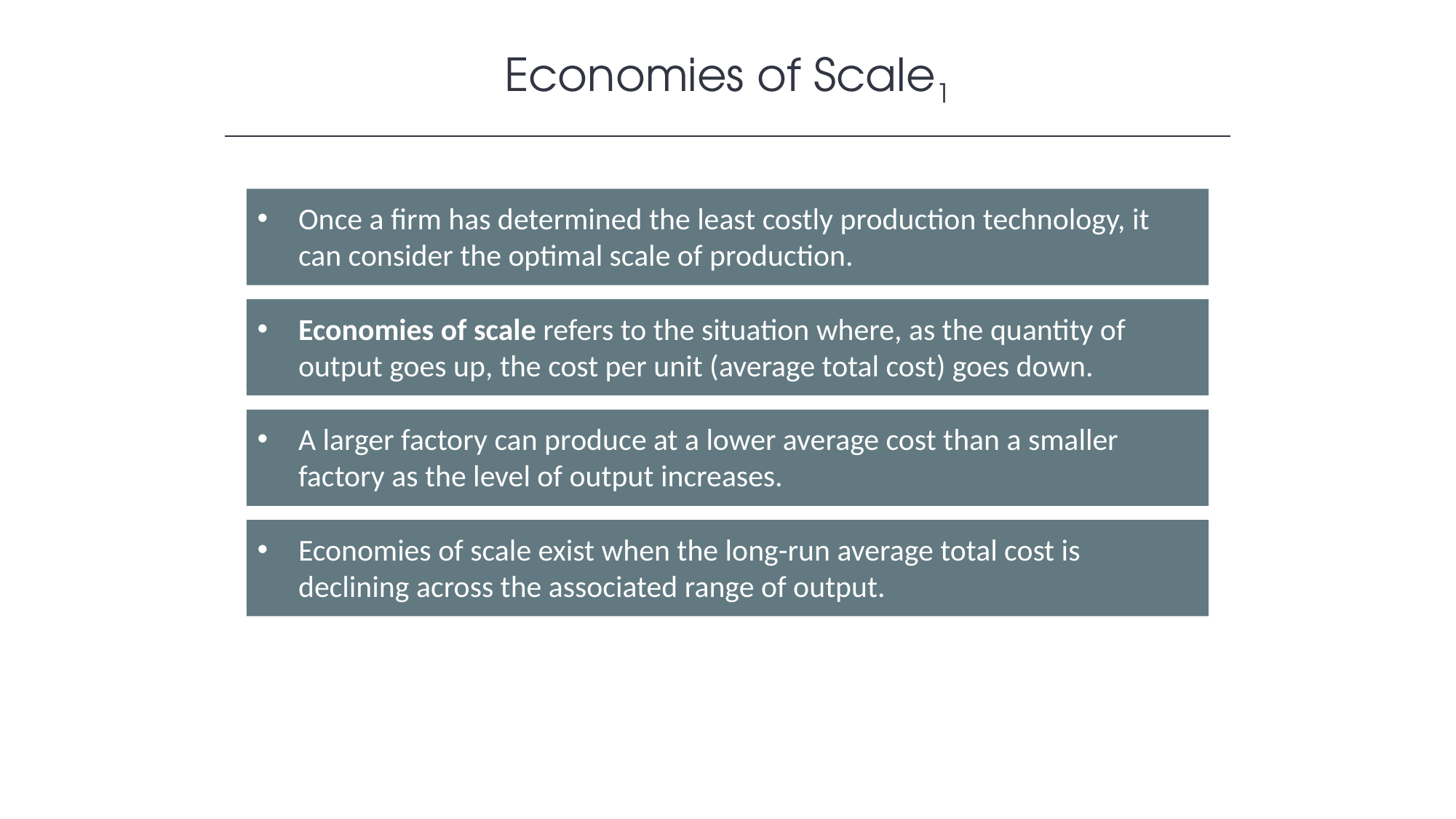

Economies of Scale1

Once a firm has determined the least costly production technology, it can consider the optimal scale of production.

Economies of scale refers to the situation where, as the quantity of output goes up, the cost per unit (average total cost) goes down.

A larger factory can produce at a lower average cost than a smaller factory as the level of output increases.

Economies of scale exist when the long-run average total cost is declining across the associated range of output.